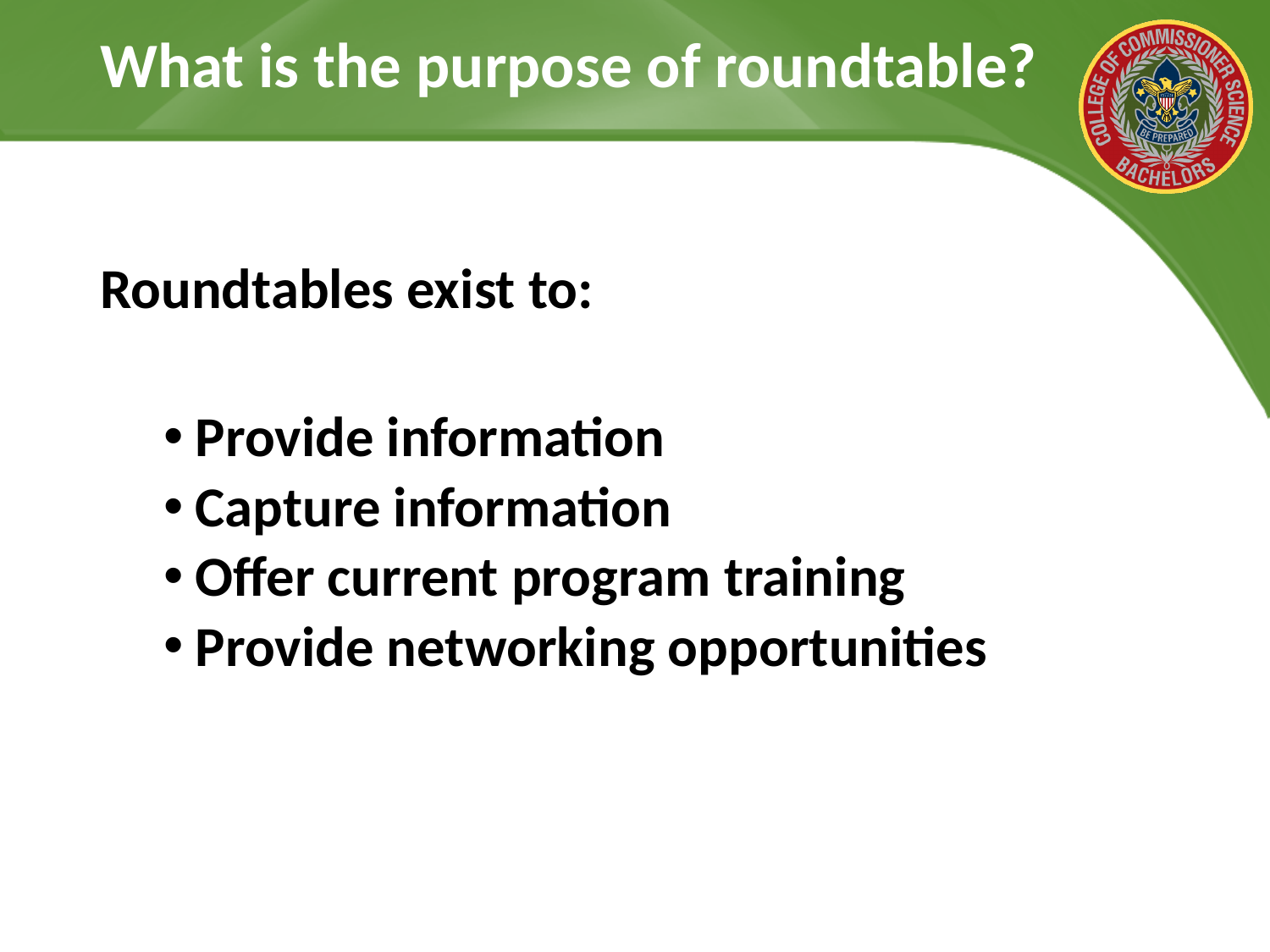

# What is the purpose of roundtable?
Roundtables exist to:

Provide information
Capture information
Offer current program training
Provide networking opportunities